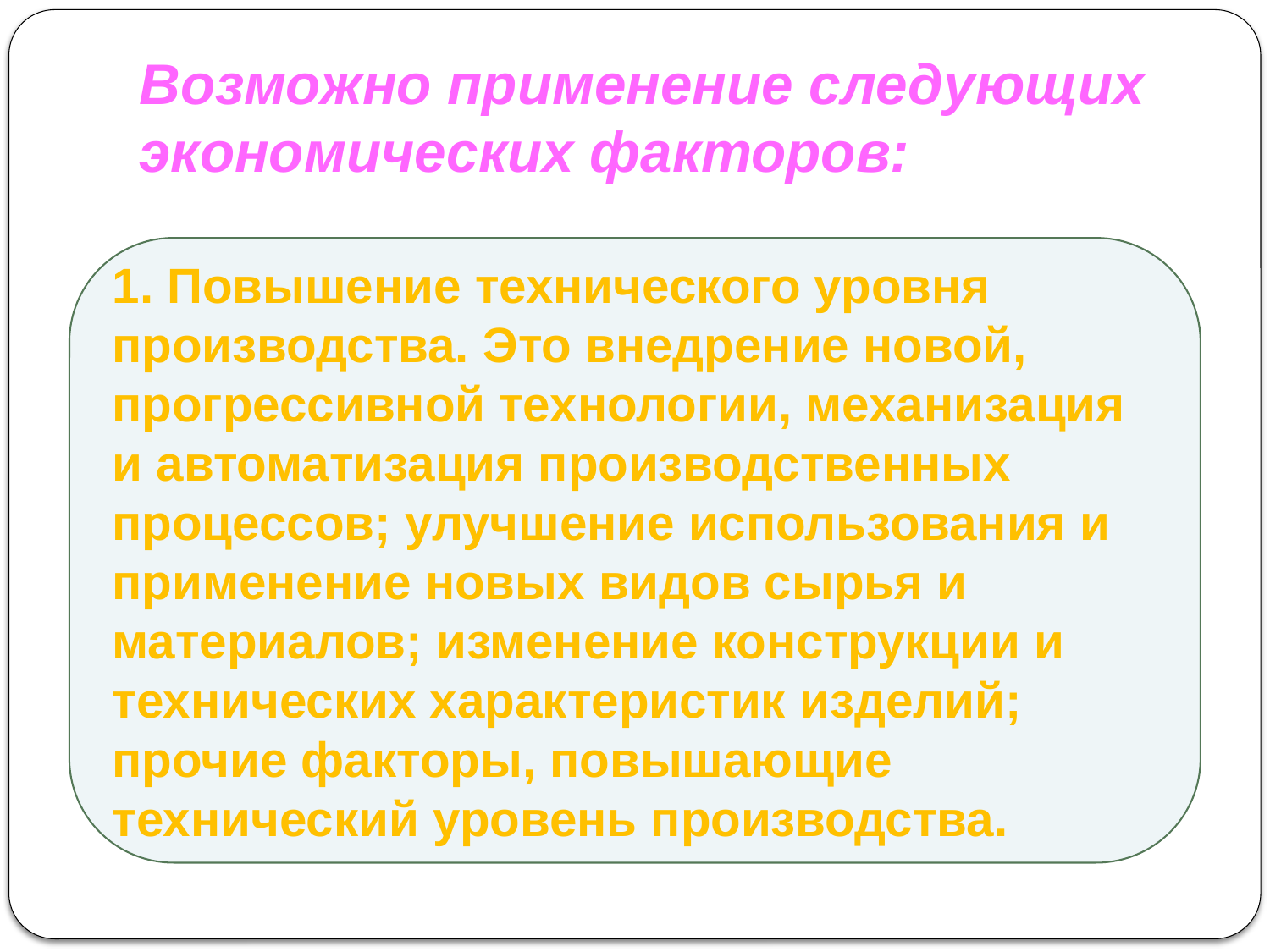

# Возможно применение следующих экономических факторов:
1. Повышение технического уровня производства. Это внедрение новой, прогрессивной технологии, механизация и автоматизация производственных процессов; улучшение использования и применение новых видов сырья и материалов; изменение конструкции и технических характеристик изделий; прочие факторы, повышающие технический уровень производства.